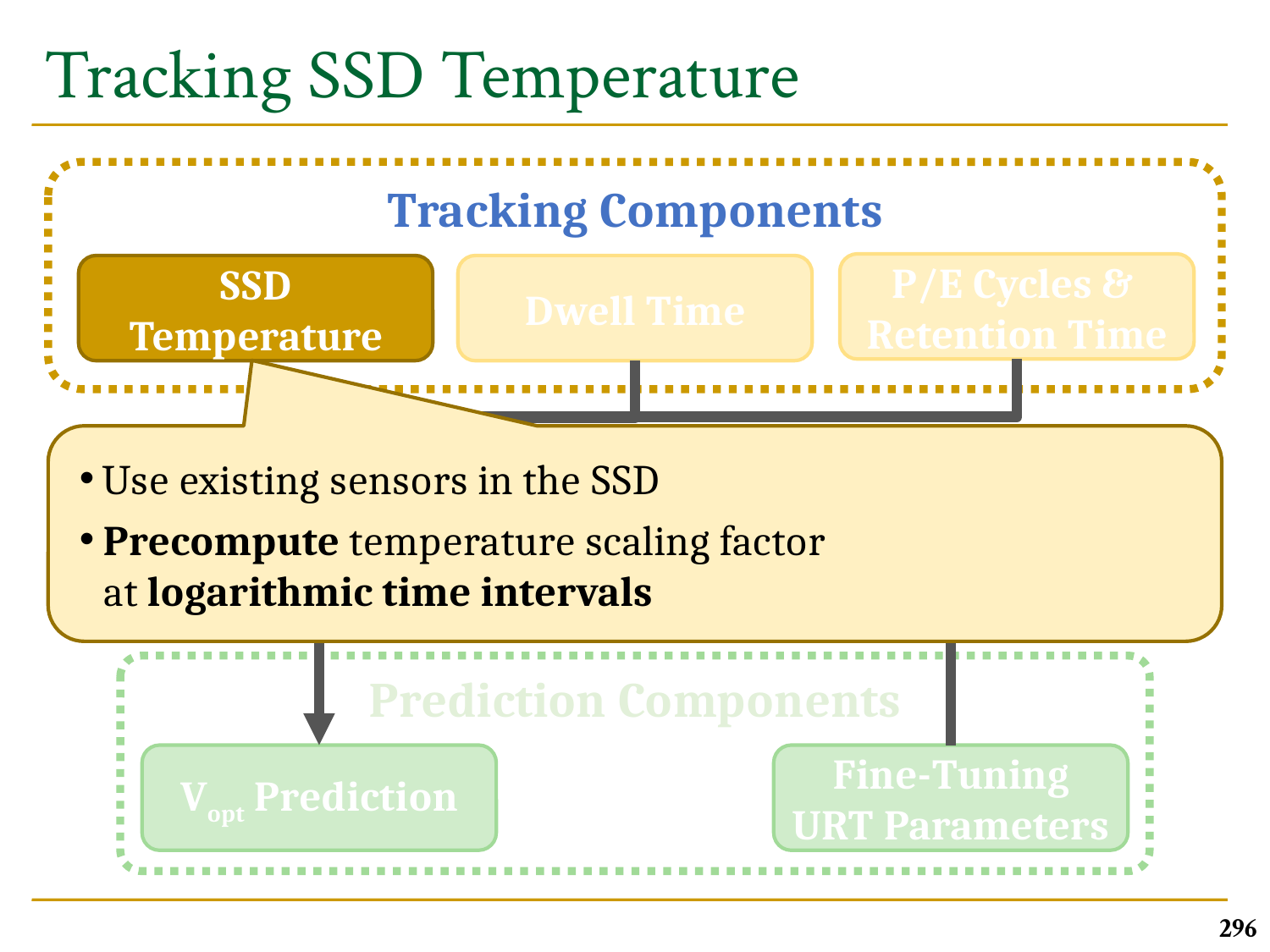

# Tracking SSD Temperature
Tracking Components
P/E Cycles &
Retention Time
SSD Temperature
Dwell Time
Use existing sensors in the SSD
Precompute temperature scaling factor
at logarithmic time intervals
URT
Prediction Components
Vopt Prediction
Fine-Tuning URT Parameters
296